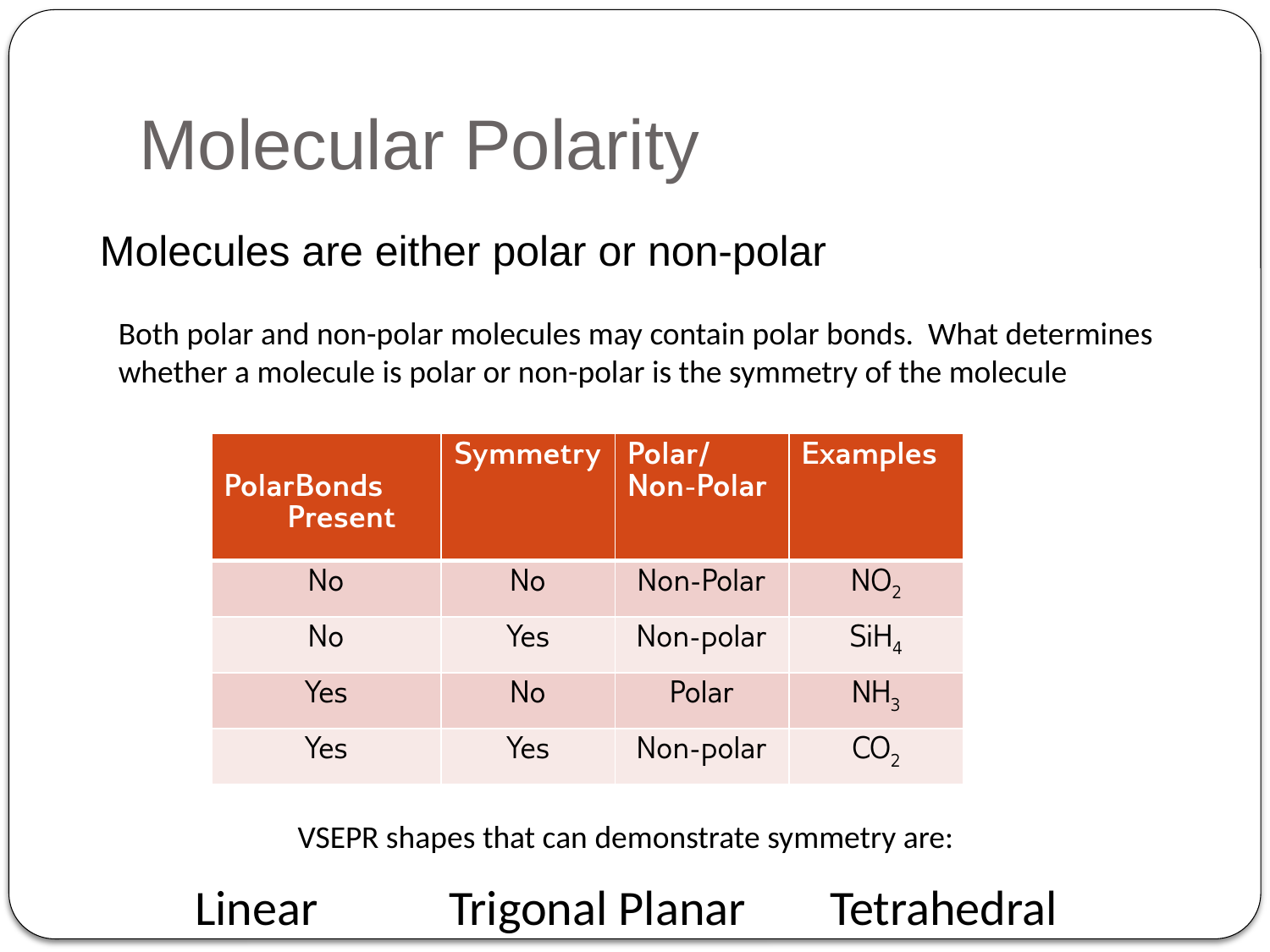

Molecular Polarity
Molecules are either polar or non-polar
Both polar and non-polar molecules may contain polar bonds.  What determines whether a molecule is polar or non-polar is the symmetry of the molecule
| PolarBonds Present | Symmetry | Polar/ Non-Polar | Examples |
| --- | --- | --- | --- |
| No | No | Non-Polar | NO2 |
| No | Yes | Non-polar | SiH4 |
| Yes | No | Polar | NH3 |
| Yes | Yes | Non-polar | CO2 |

VSEPR shapes that can demonstrate symmetry are:

Linear	 	Trigonal Planar	Tetrahedral